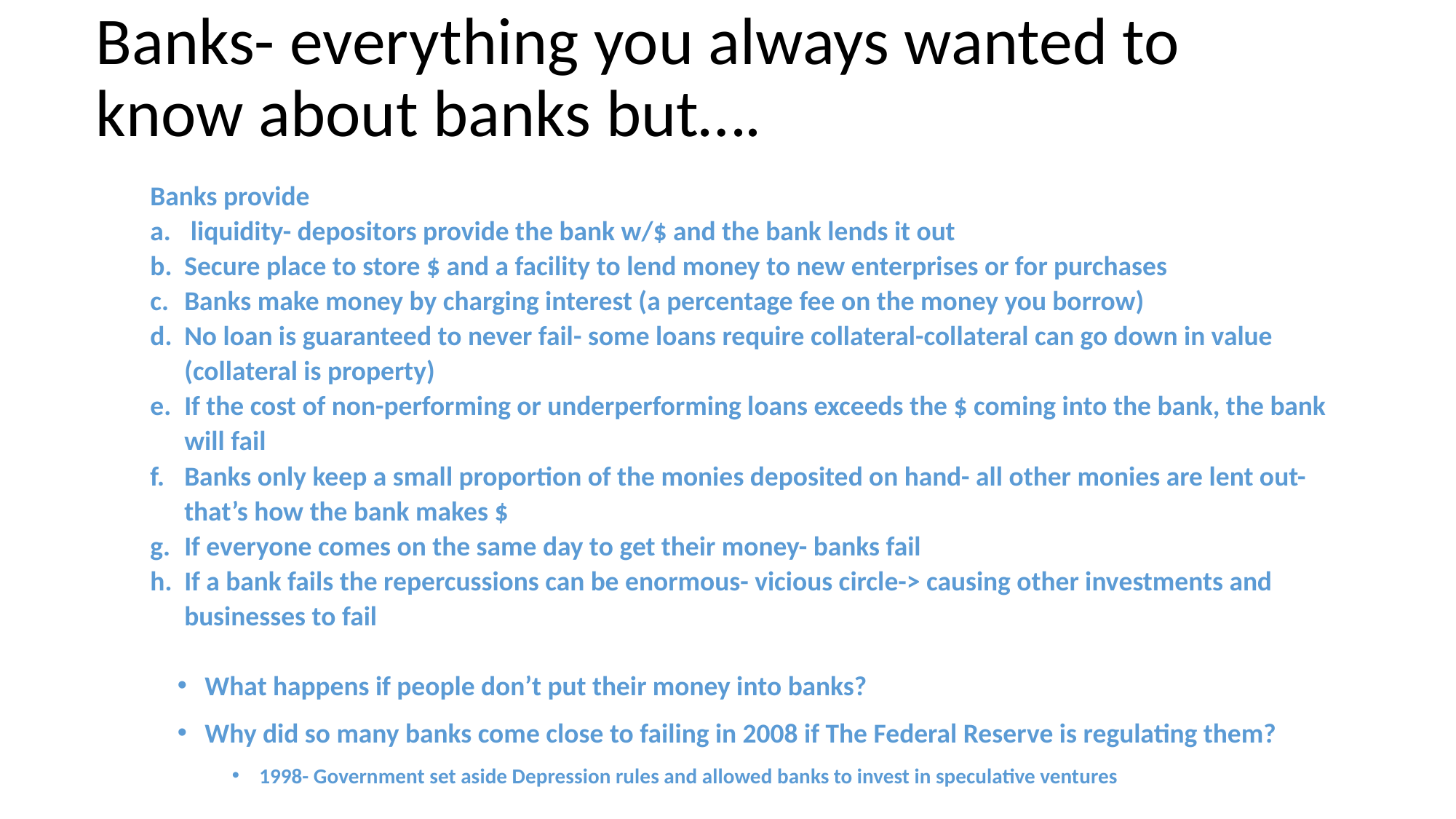

# Banks- everything you always wanted to know about banks but….
Banks provide
 liquidity- depositors provide the bank w/$ and the bank lends it out
Secure place to store $ and a facility to lend money to new enterprises or for purchases
Banks make money by charging interest (a percentage fee on the money you borrow)
No loan is guaranteed to never fail- some loans require collateral-collateral can go down in value (collateral is property)
If the cost of non-performing or underperforming loans exceeds the $ coming into the bank, the bank will fail
Banks only keep a small proportion of the monies deposited on hand- all other monies are lent out- that’s how the bank makes $
If everyone comes on the same day to get their money- banks fail
If a bank fails the repercussions can be enormous- vicious circle-> causing other investments and businesses to fail

What happens if people don’t put their money into banks?
Why did so many banks come close to failing in 2008 if The Federal Reserve is regulating them?
1998- Government set aside Depression rules and allowed banks to invest in speculative ventures